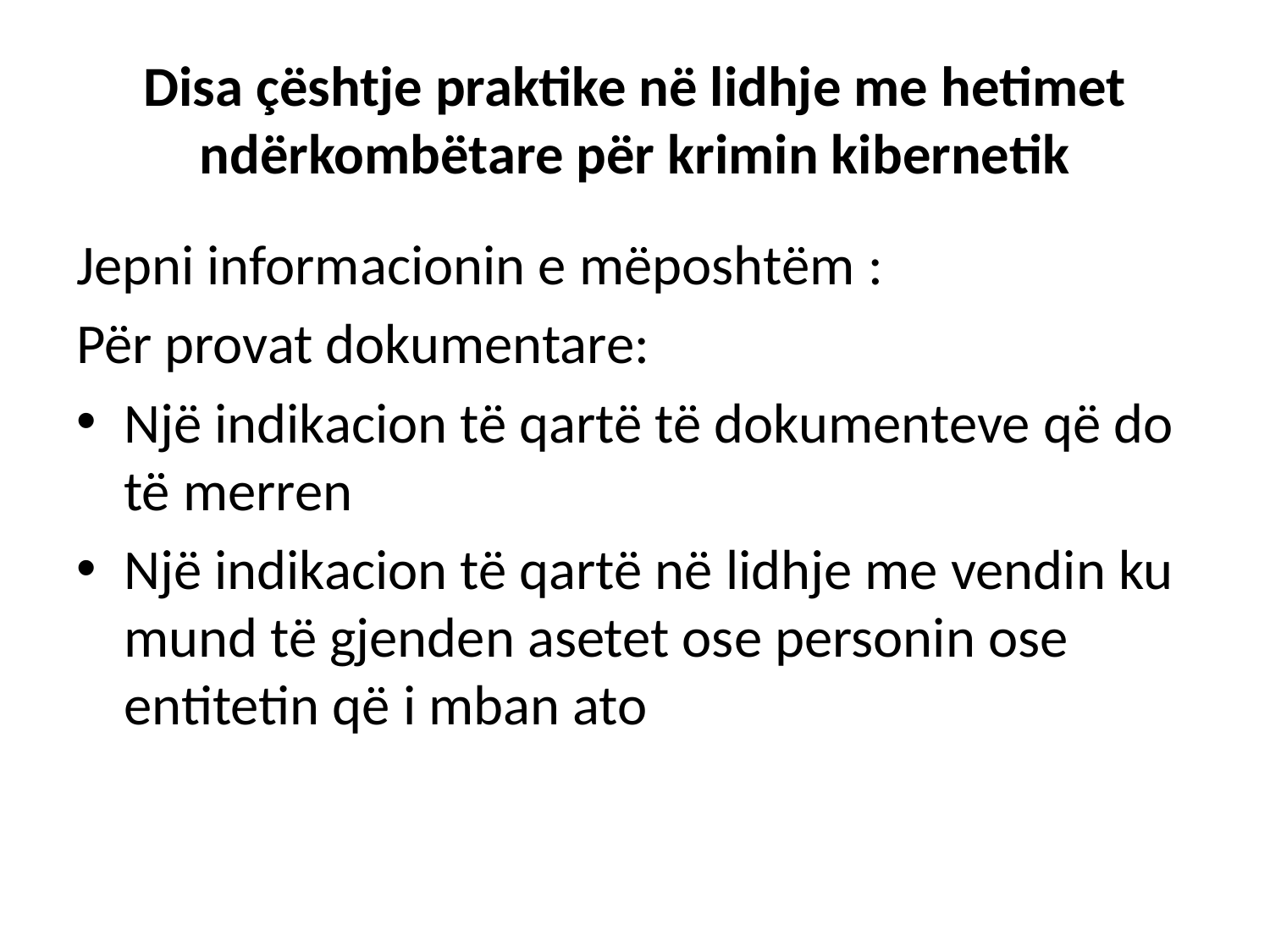

# Disa çështje praktike në lidhje me hetimet ndërkombëtare për krimin kibernetik
Jepni informacionin e mëposhtëm :
Për provat dokumentare:
Një indikacion të qartë të dokumenteve që do të merren
Një indikacion të qartë në lidhje me vendin ku mund të gjenden asetet ose personin ose entitetin që i mban ato